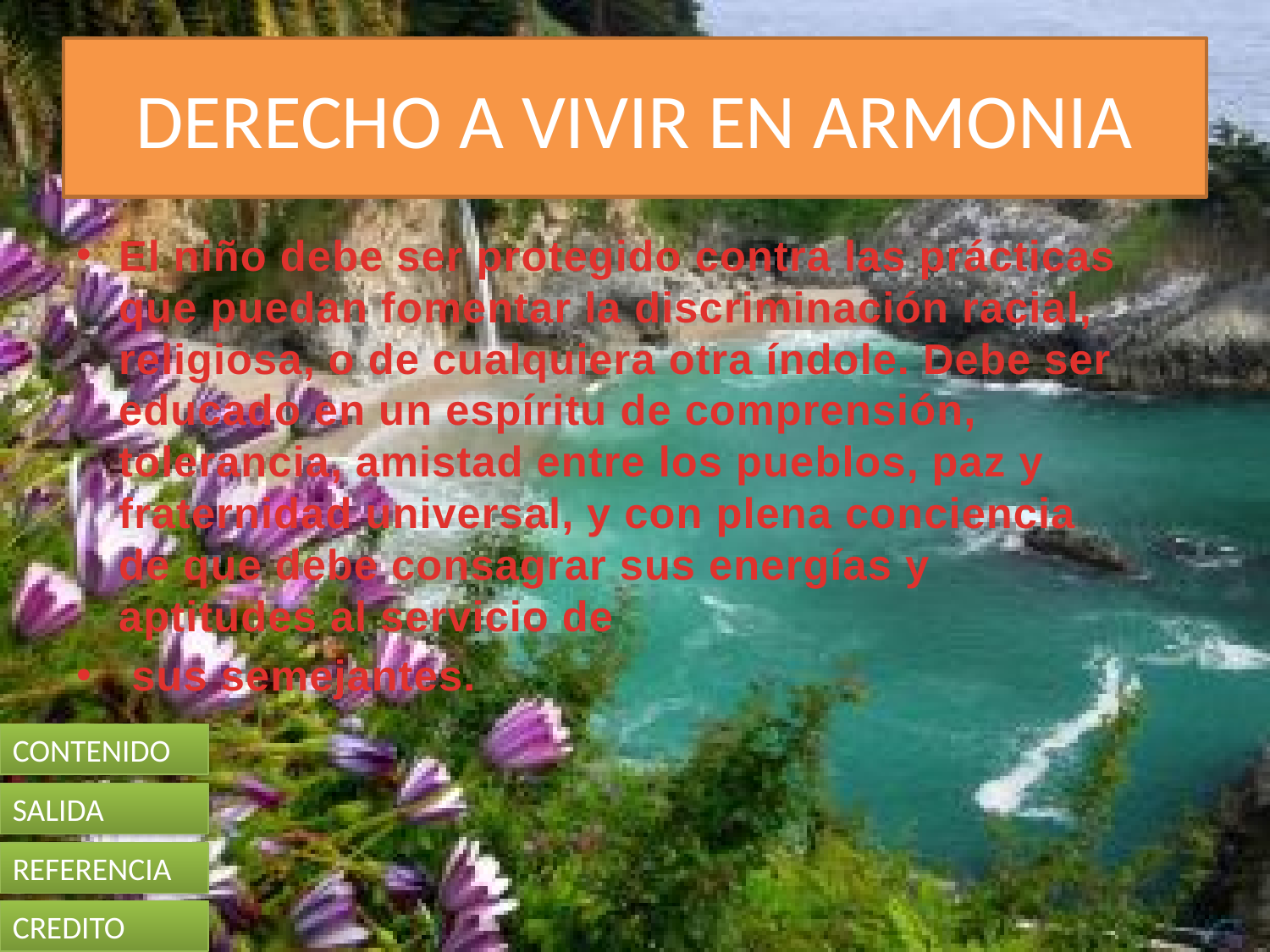

# DERECHO A VIVIR EN ARMONIA
El niño debe ser protegido contra las prácticas que puedan fomentar la discriminación racial, religiosa, o de cualquiera otra índole. Debe ser educado en un espíritu de comprensión, tolerancia, amistad entre los pueblos, paz y fraternidad universal, y con plena conciencia de que debe consagrar sus energías y aptitudes al servicio de
 sus semejantes.
CONTENIDO
SALIDA
REFERENCIA
CREDITO